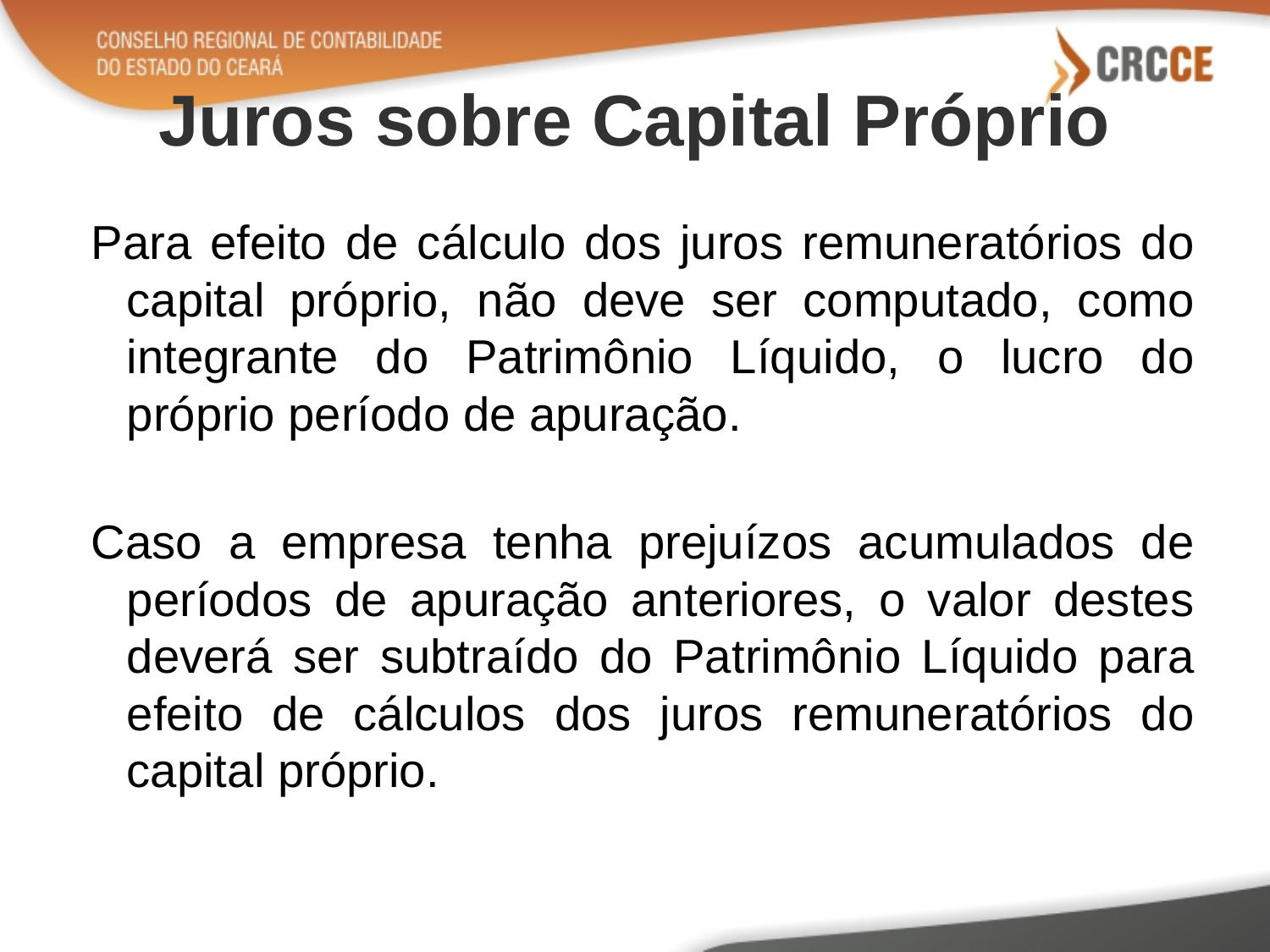

# Juros sobre Capital Próprio
Para efeito de cálculo dos juros remuneratórios do capital próprio, não deve ser computado, como integrante do Patrimônio Líquido, o lucro do próprio período de apuração.

Caso a empresa tenha prejuízos acumulados de períodos de apuração anteriores, o valor destes deverá ser subtraído do Patrimônio Líquido para efeito de cálculos dos juros remuneratórios do capital próprio.